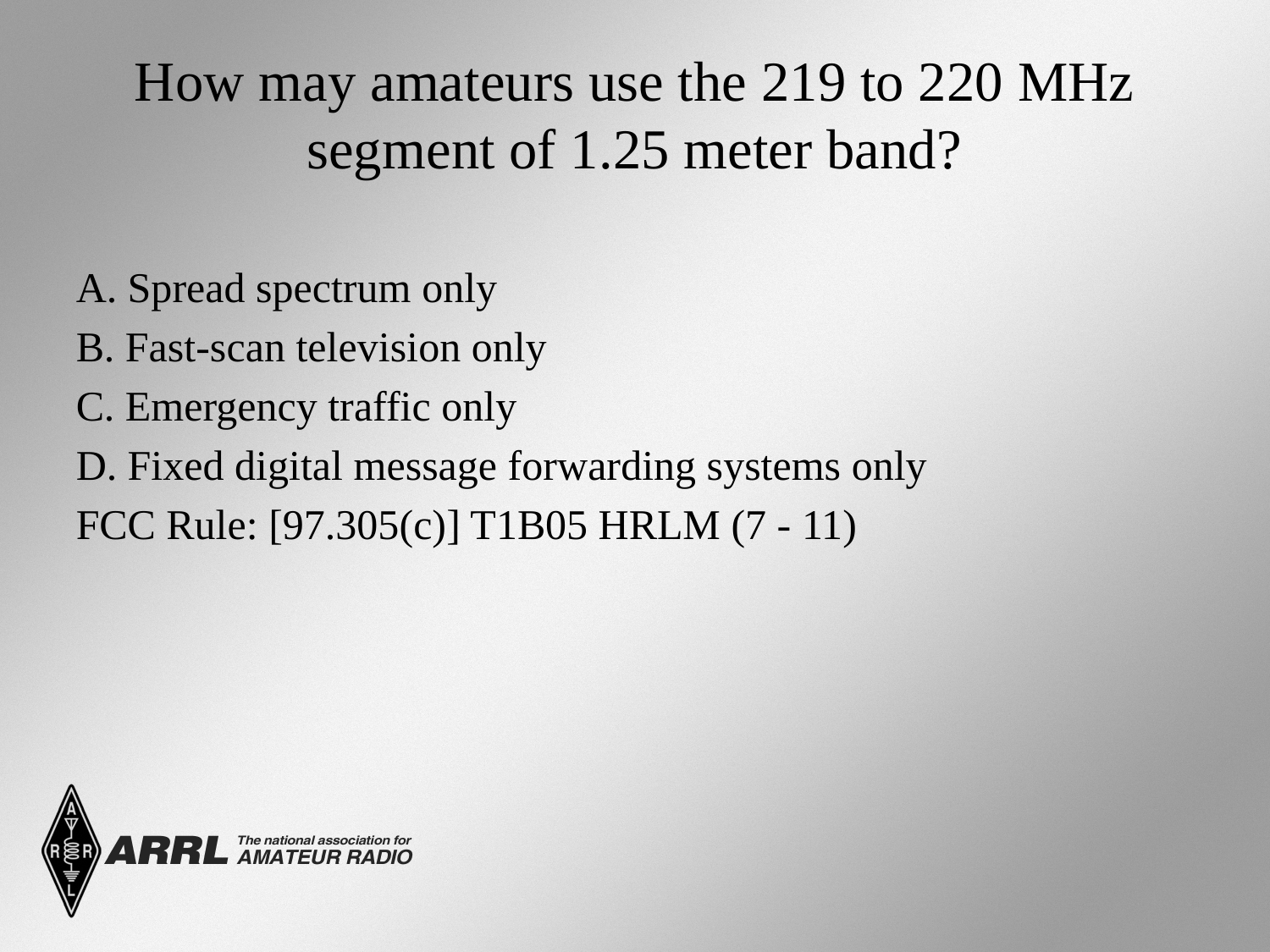

# How may amateurs use the 219 to 220 MHz segment of 1.25 meter band?
A. Spread spectrum only
B. Fast-scan television only
C. Emergency traffic only
D. Fixed digital message forwarding systems only
FCC Rule: [97.305(c)] T1B05 HRLM (7 - 11)